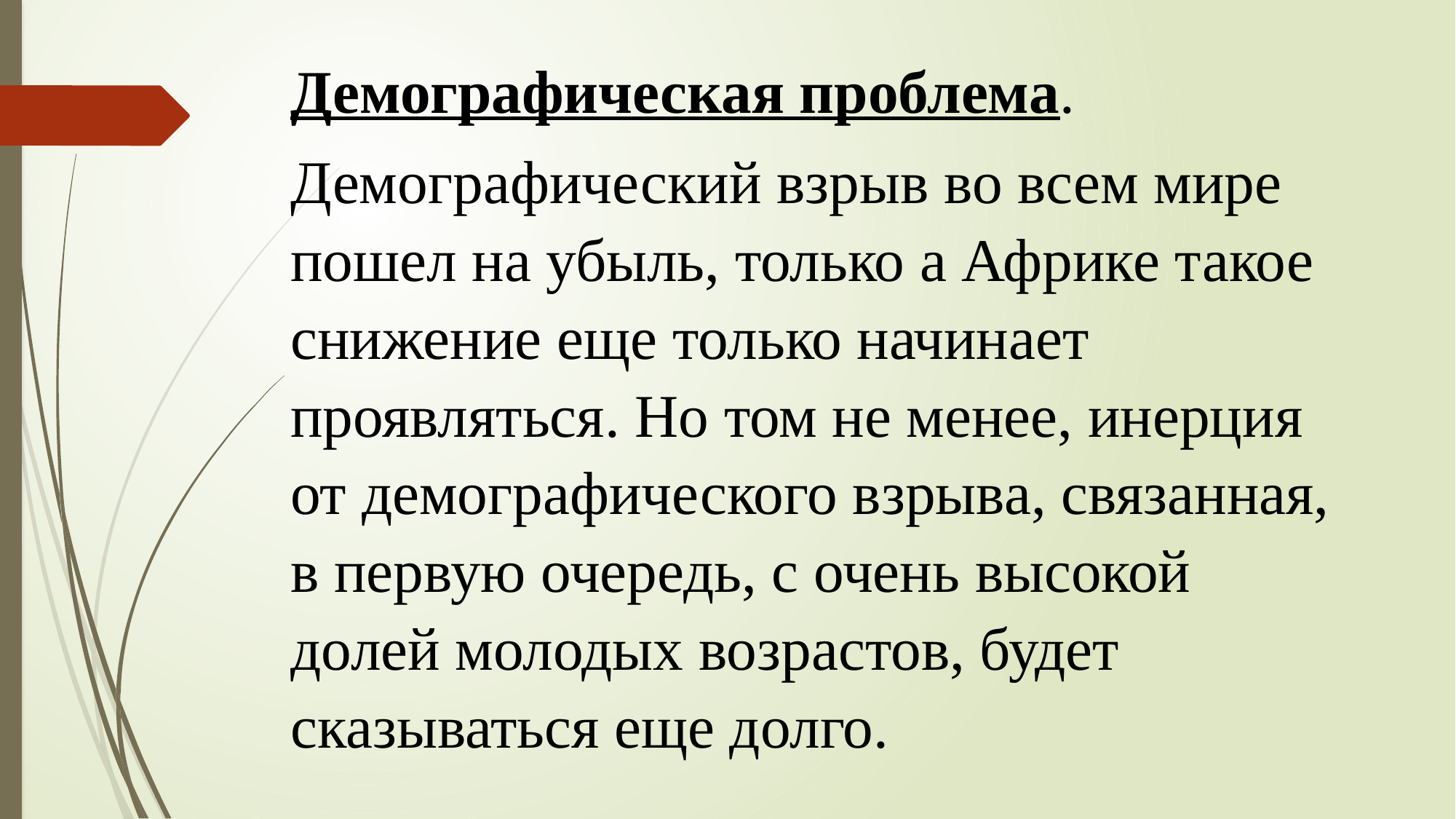

Демографическая проблема.
Демографический взрыв во всем мире пошел на убыль, только а Африке такое снижение еще только начинает проявляться. Но том не менее, инерция от демографического взрыва, связанная, в первую очередь, с очень высокой долей молодых возрастов, будет сказываться еще долго.